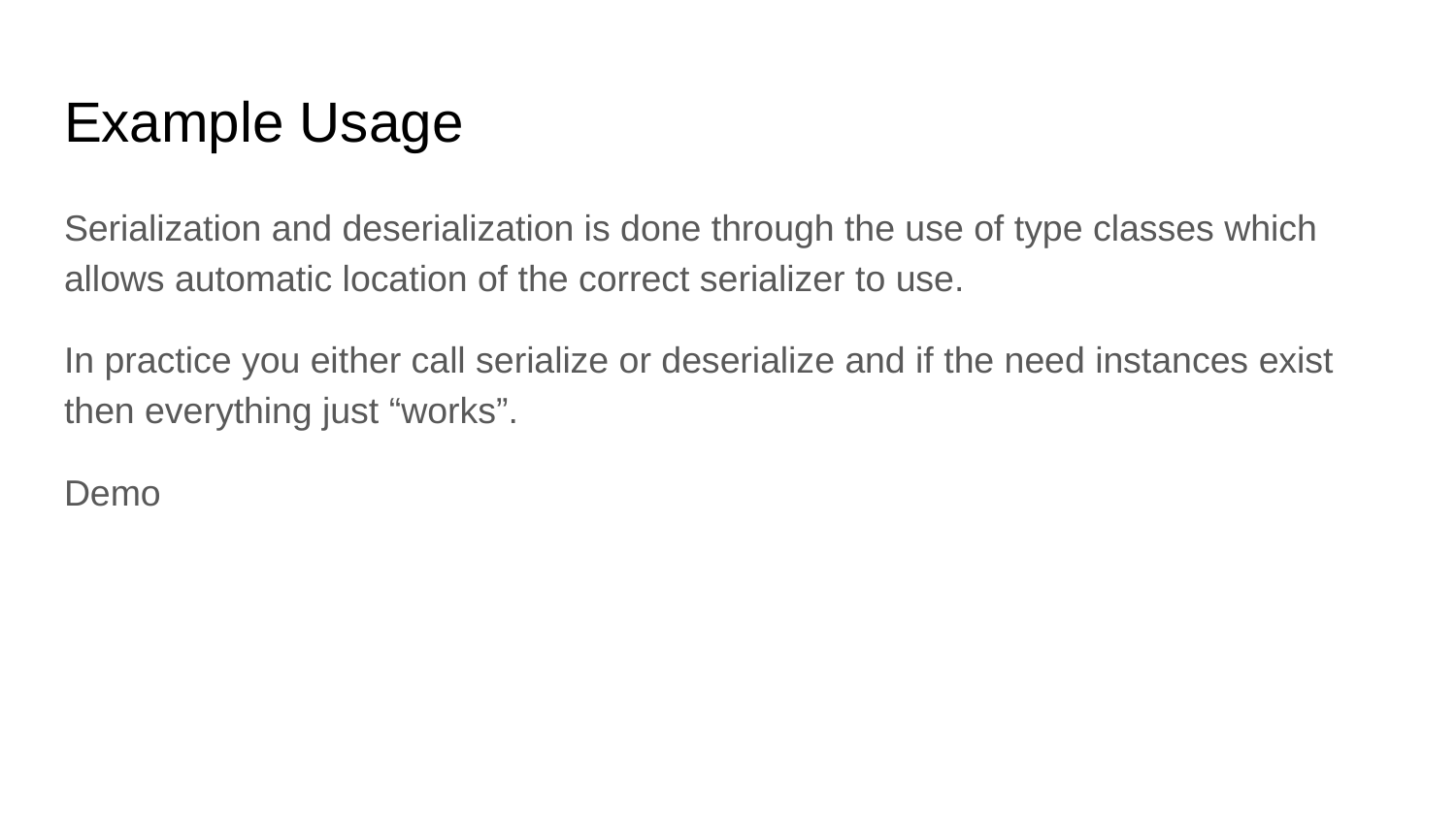

# Example Usage
Serialization and deserialization is done through the use of type classes which allows automatic location of the correct serializer to use.
In practice you either call serialize or deserialize and if the need instances exist then everything just “works”.
Demo